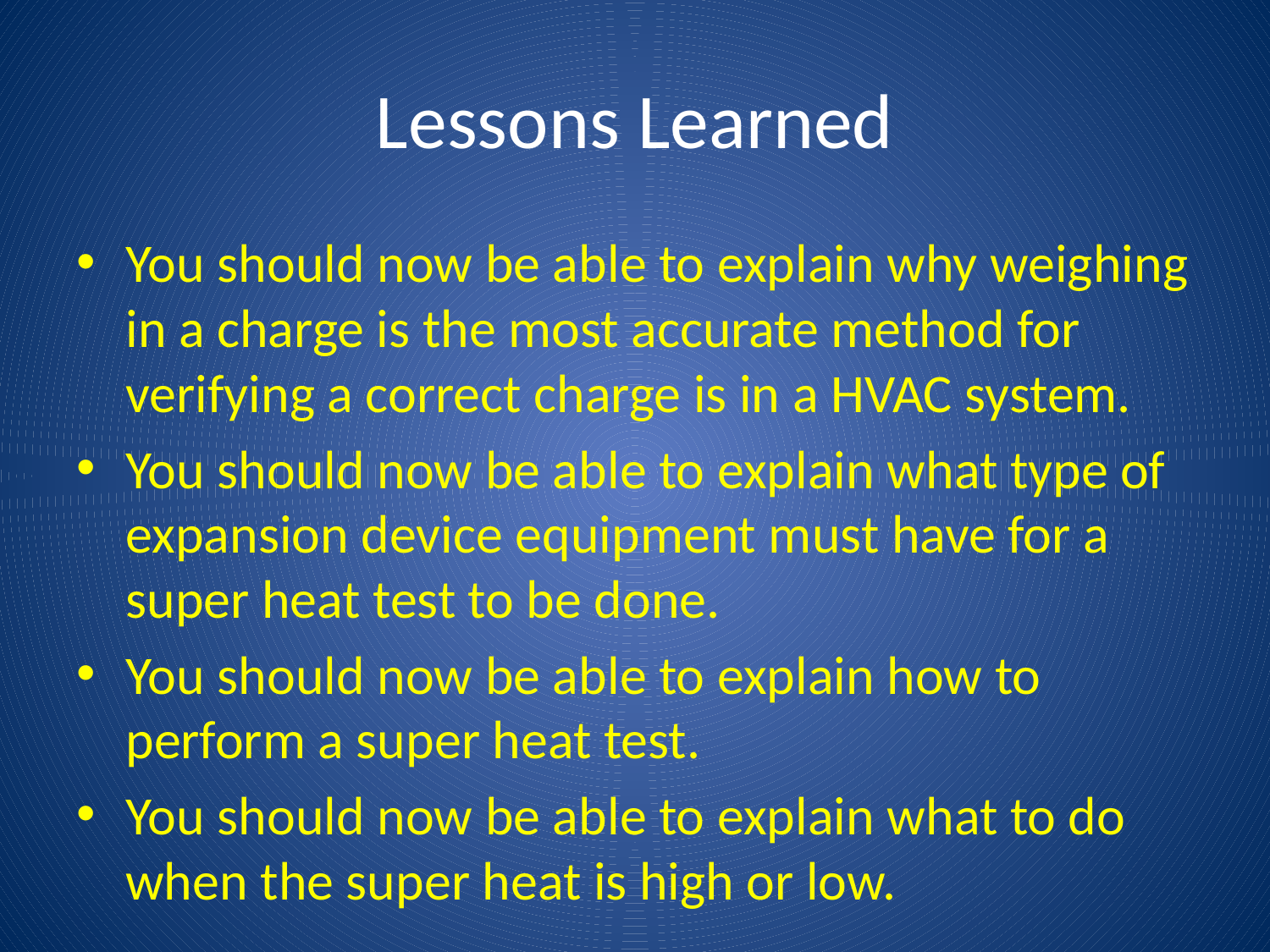

# Lessons Learned
You should now be able to explain why weighing in a charge is the most accurate method for verifying a correct charge is in a HVAC system.
You should now be able to explain what type of expansion device equipment must have for a super heat test to be done.
You should now be able to explain how to perform a super heat test.
You should now be able to explain what to do when the super heat is high or low.